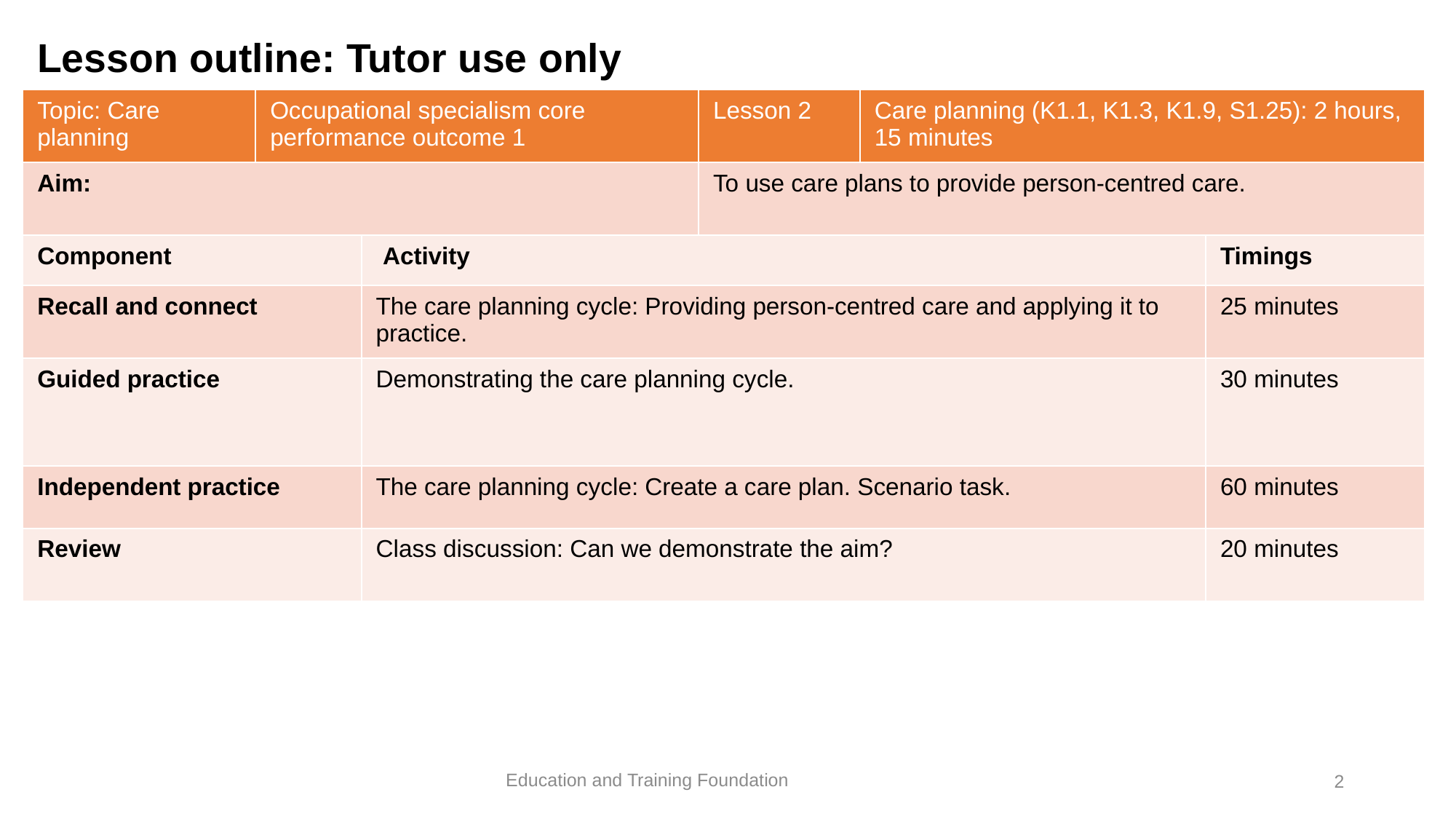

# Lesson outline: Tutor use only

| Topic: Care planning | Occupational specialism core performance outcome 1 |  | Lesson 2 | Care planning (K1.1, K1.3, K1.9, S1.25): 2 hours, 15 minutes |  |
| --- | --- | --- | --- | --- | --- |
| Aim: |  |  | To use care plans to provide person-centred care. |  |  |
| Component |  | Activity |  |  | Timings |
| Recall and connect |  | The care planning cycle: Providing person-centred care and applying it to practice. |  |  | 25 minutes |
| Guided practice |  | Demonstrating the care planning cycle. |  |  | 30 minutes |
| Independent practice |  | The care planning cycle: Create a care plan. Scenario task. |  |  | 60 minutes |
| Review |  | Class discussion: Can we demonstrate the aim? |  |  | 20 minutes |
Education and Training Foundation
2